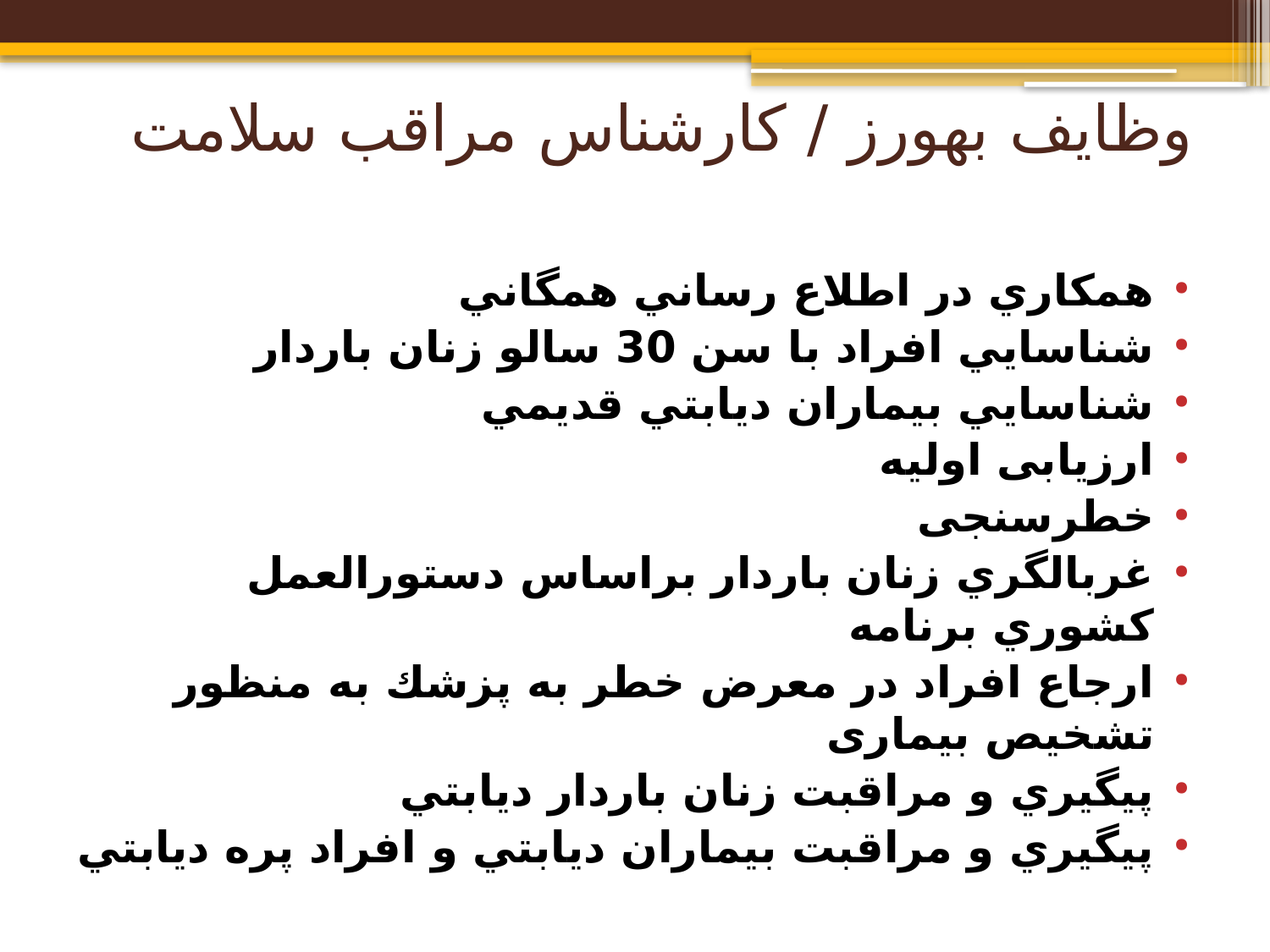

# وظایف بهورز / کارشناس مراقب سلامت
همكاري در اطلاع رساني همگاني
شناسايي افراد با سن 30 سالو زنان باردار
شناسايي بيماران ديابتي قديمي
ارزیابی اولیه
خطرسنجی
غربالگري زنان باردار براساس دستورالعمل كشوري برنامه
ارجاع افراد در معرض خطر به پزشك به منظور تشخيص بيماری
پيگيري و مراقبت زنان باردار ديابتي
پيگيري و مراقبت بيماران ديابتي و افراد پره ديابتي